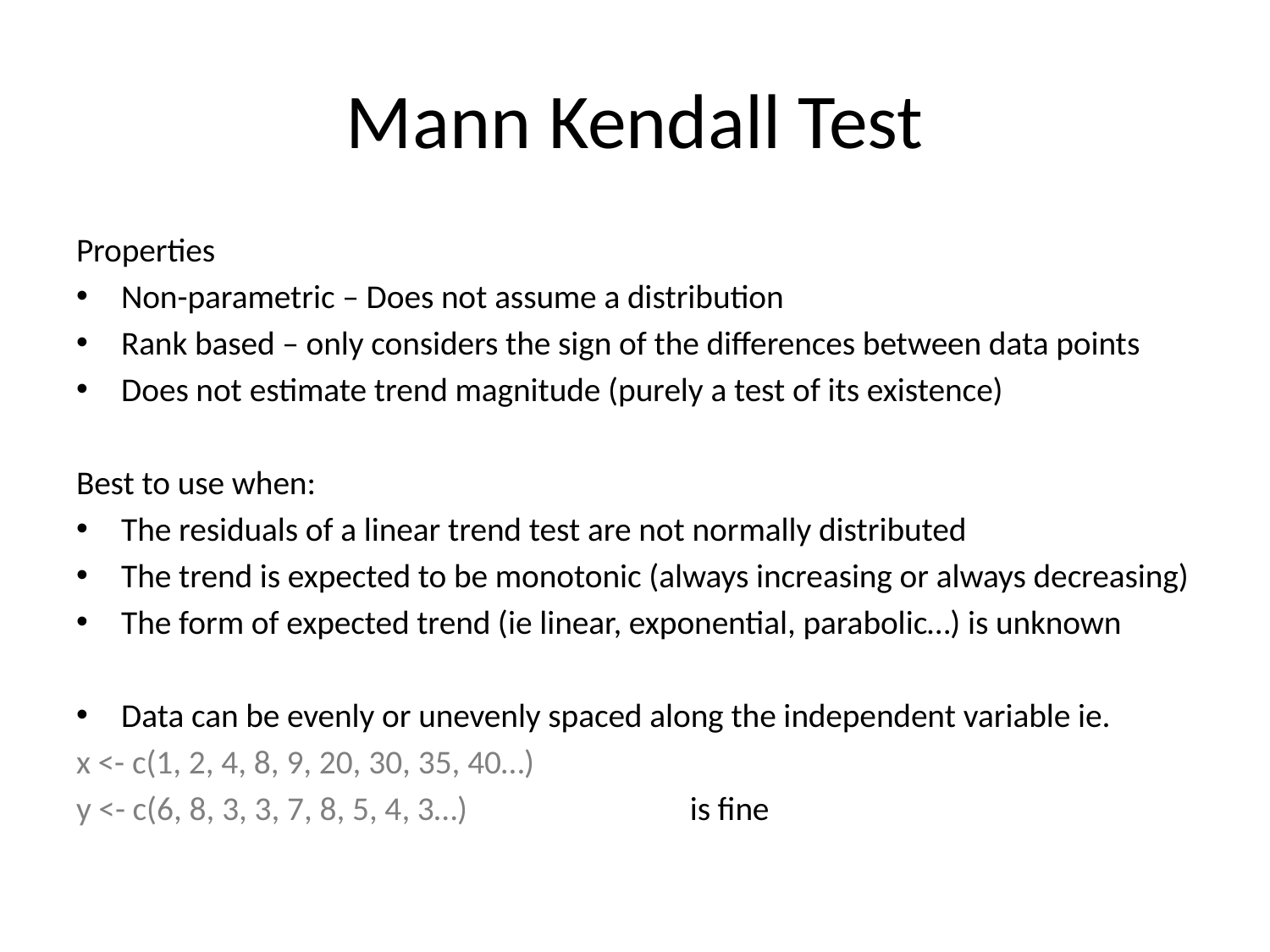

# Mann Kendall Test
Properties
Non-parametric – Does not assume a distribution
Rank based – only considers the sign of the differences between data points
Does not estimate trend magnitude (purely a test of its existence)

Best to use when:
The residuals of a linear trend test are not normally distributed
The trend is expected to be monotonic (always increasing or always decreasing)
The form of expected trend (ie linear, exponential, parabolic…) is unknown

Data can be evenly or unevenly spaced along the independent variable ie.
x <- c(1, 2, 4, 8, 9, 20, 30, 35, 40…)
y <- c(6, 8, 3, 3, 7, 8, 5, 4, 3…)                              is fine